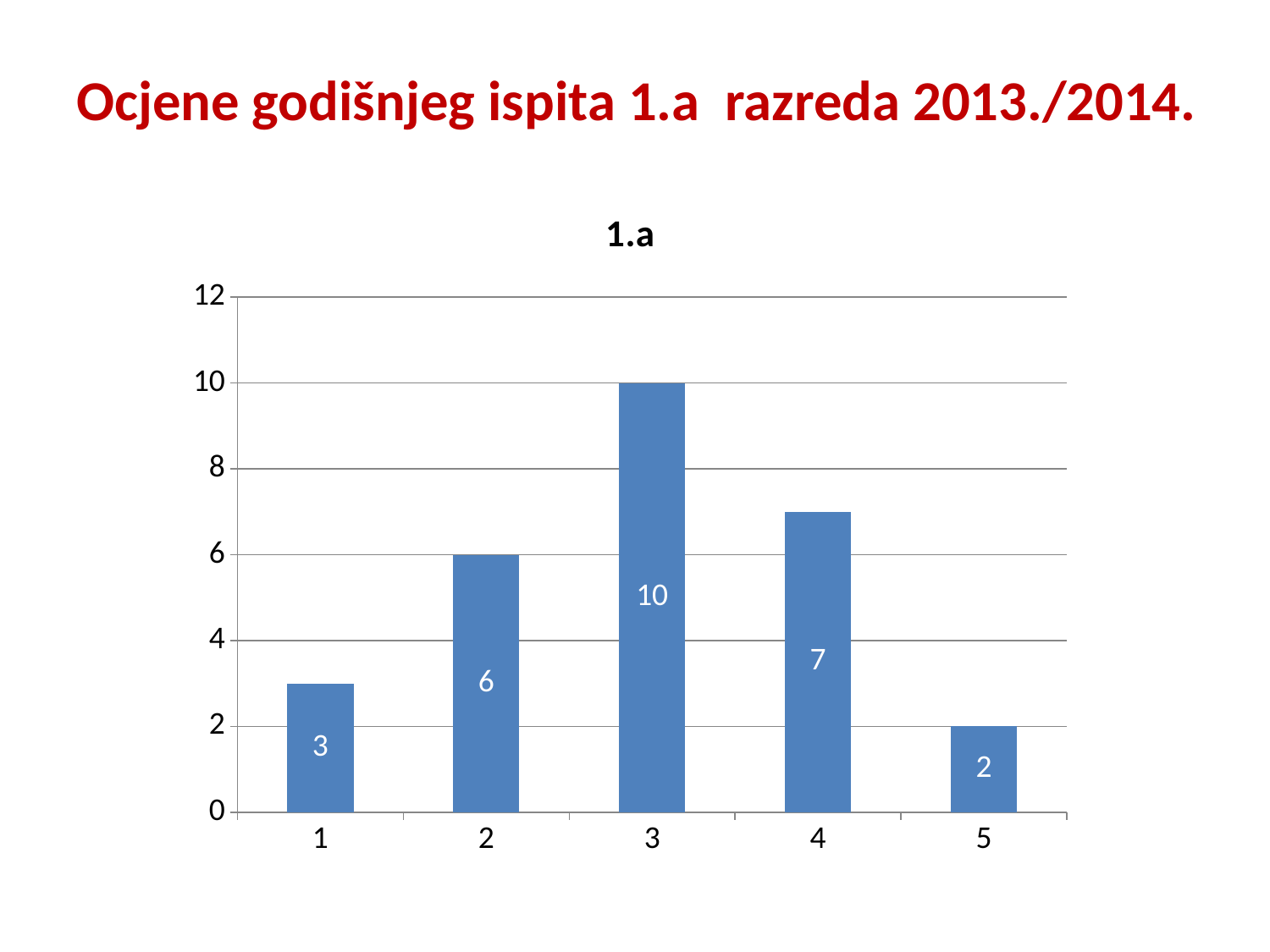

# Ocjene godišnjeg ispita 1.a  razreda 2013./2014.

### Chart: 1.a

| Category | 3a |
|---|---|
| 1 | 3.0 |
| 2 | 6.0 |
| 3 | 10.0 |
| 4 | 7.0 |
| 5 | 2.0 |